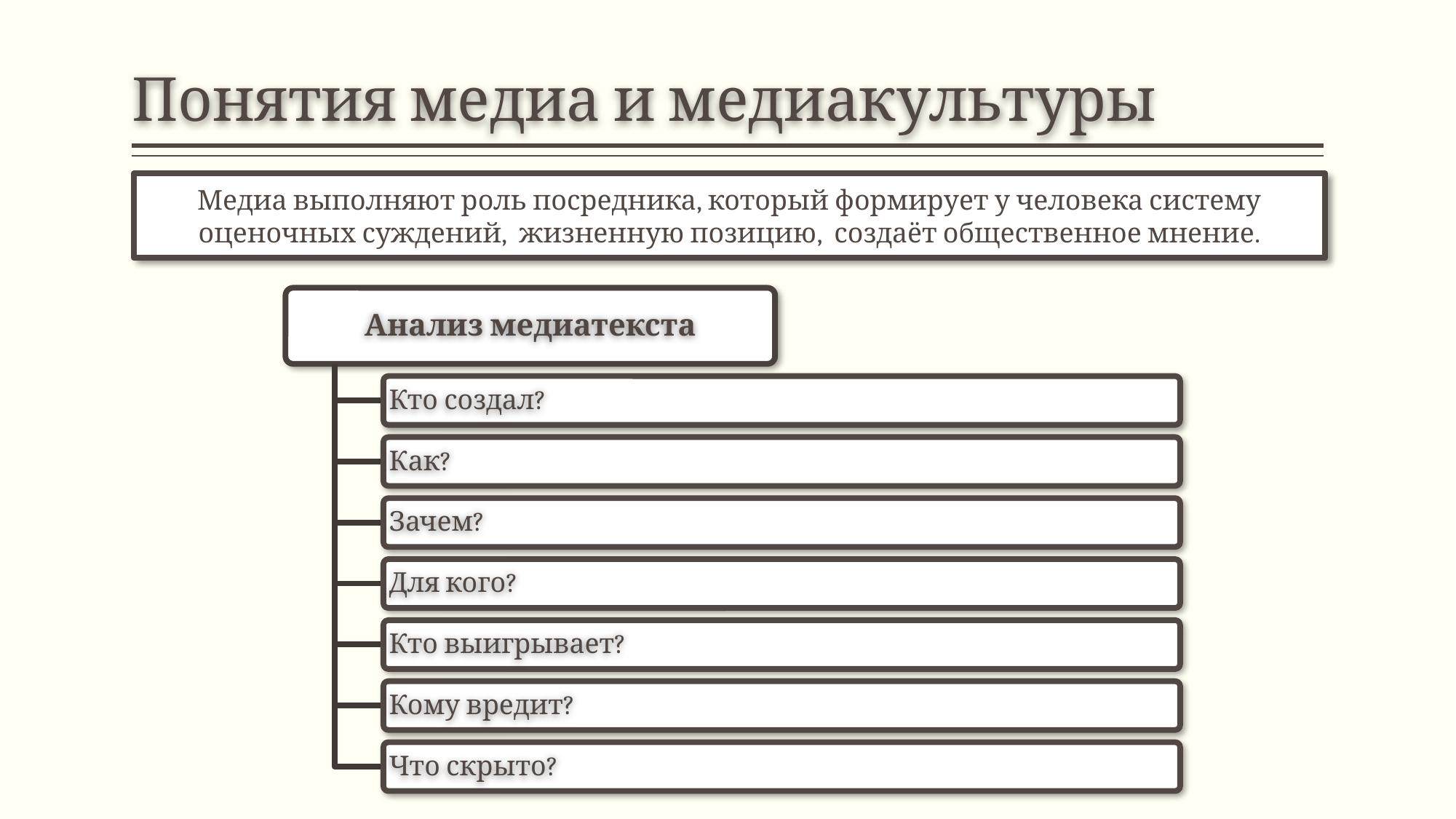

# Понятия медиа и медиакультуры
Медиа выполняют роль посредника, который формирует у человека систему оценочных суждений,  жизненную позицию,  создаёт общественное мнение.

Анализ медиатекста

Кто создал?

Как?

Зачем?

Для кого?

Кто выигрывает?

Кому вредит?

Что скрыто?